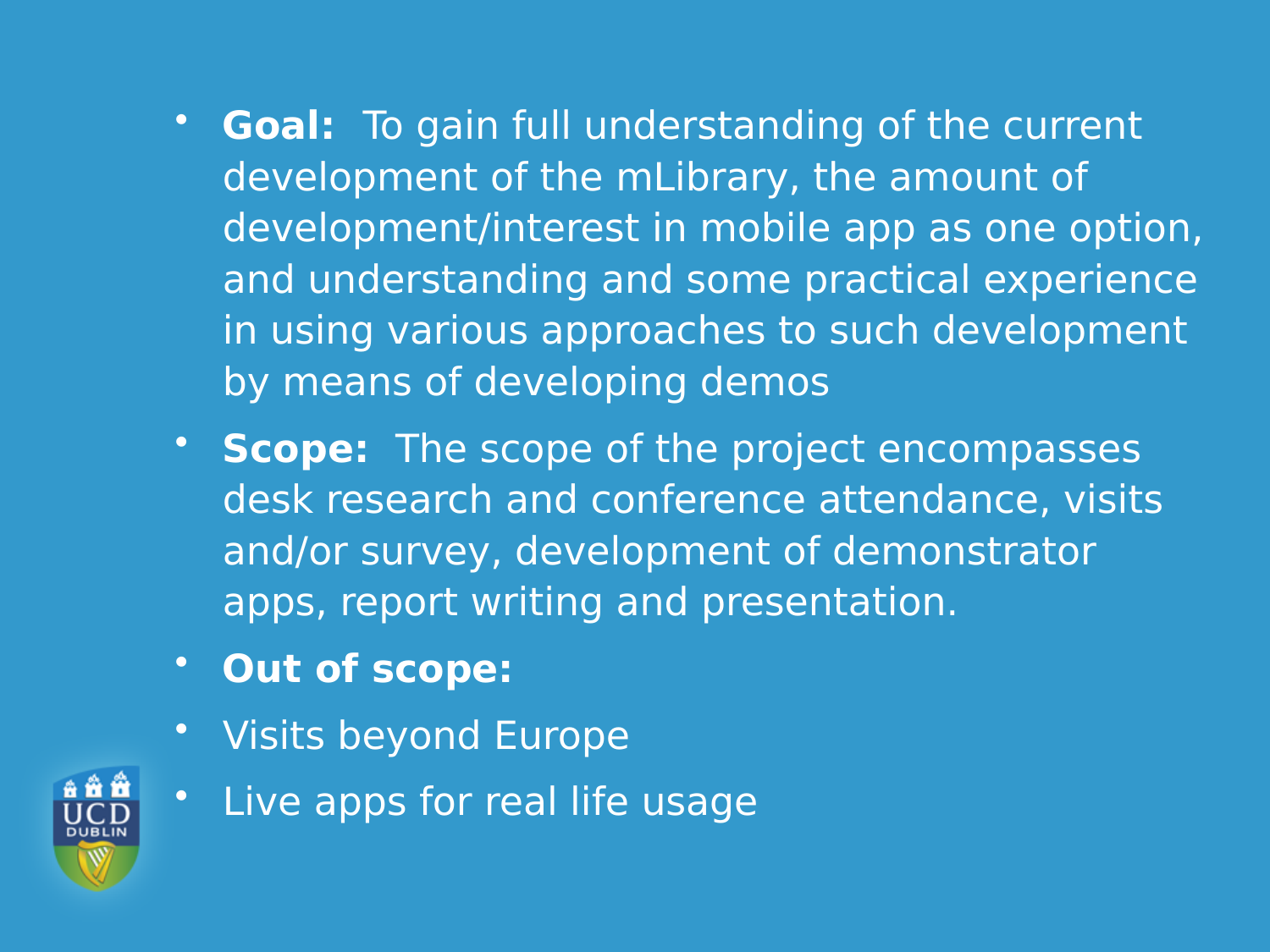

Goal:  To gain full understanding of the current development of the mLibrary, the amount of development/interest in mobile app as one option, and understanding and some practical experience in using various approaches to such development by means of developing demos
Scope:  The scope of the project encompasses desk research and conference attendance, visits and/or survey, development of demonstrator apps, report writing and presentation.
Out of scope:
Visits beyond Europe
Live apps for real life usage